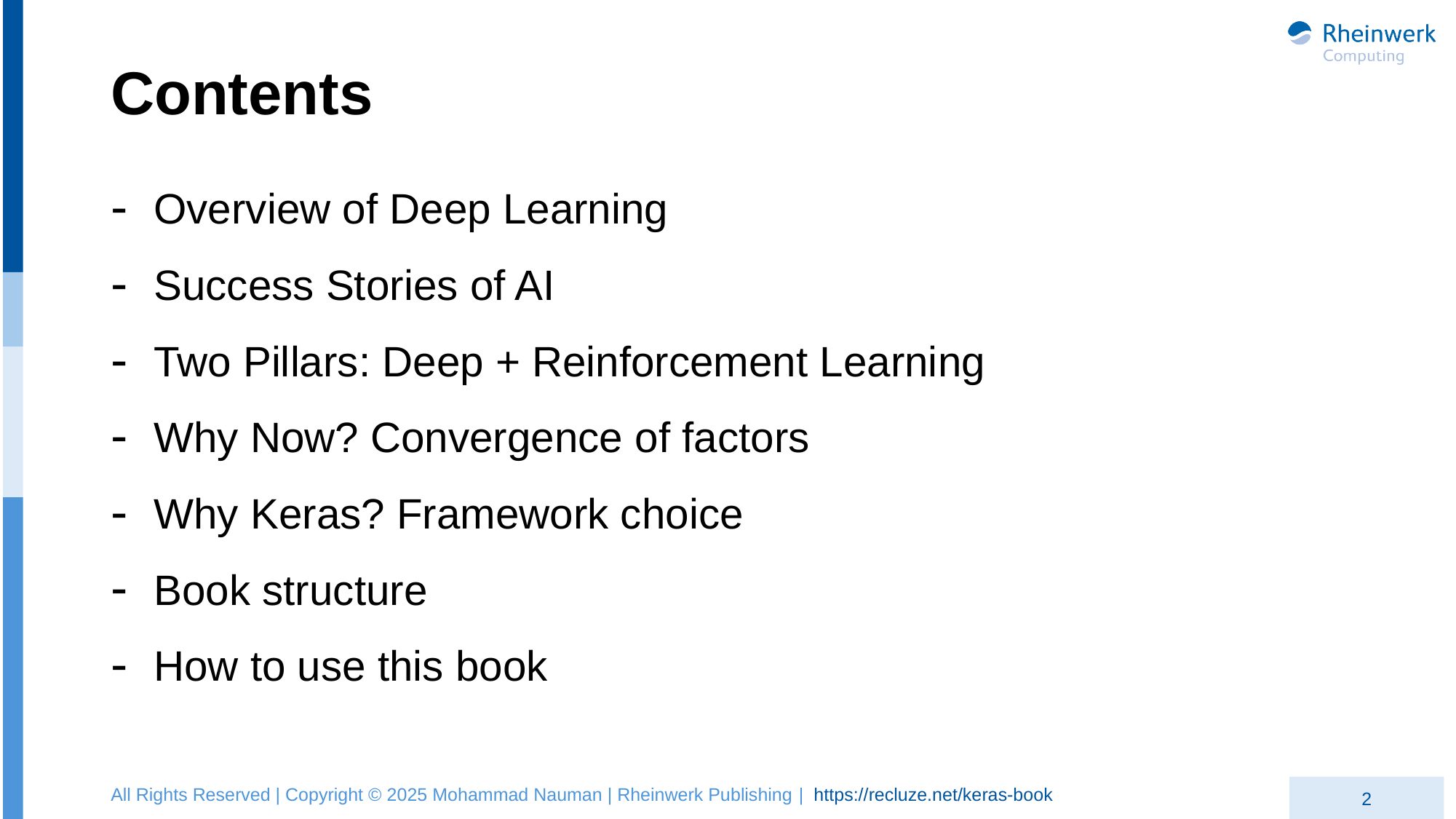

# Contents
Overview of Deep Learning
Success Stories of AI
Two Pillars: Deep + Reinforcement Learning
Why Now? Convergence of factors
Why Keras? Framework choice
Book structure
How to use this book